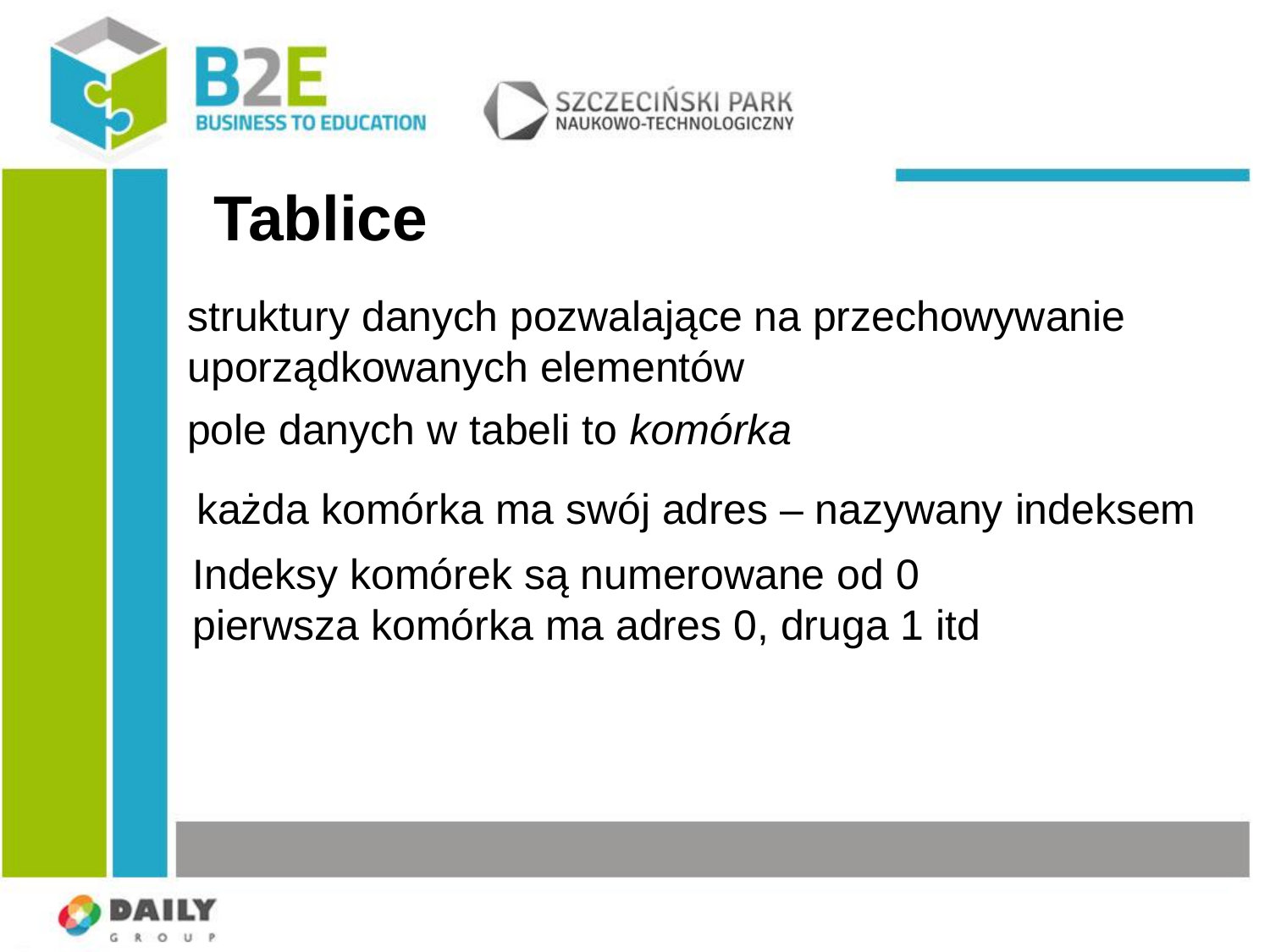

# Tablice
struktury danych pozwalające na przechowywanie uporządkowanych elementów
pole danych w tabeli to komórka
każda komórka ma swój adres – nazywany indeksem
Indeksy komórek są numerowane od 0
pierwsza komórka ma adres 0, druga 1 itd